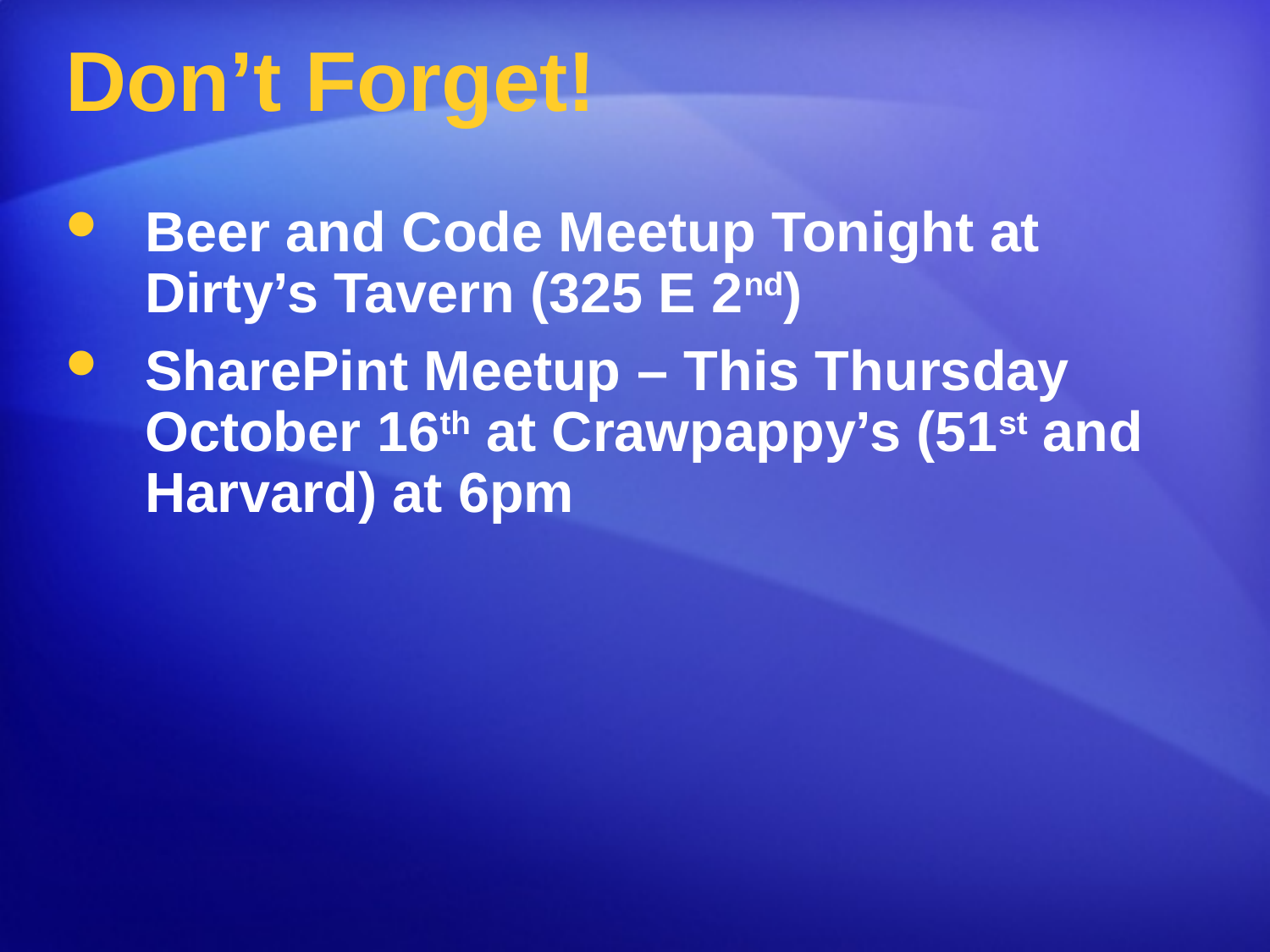

# Don’t Forget!
Beer and Code Meetup Tonight at Dirty’s Tavern (325 E 2nd)
SharePint Meetup – This Thursday October 16th at Crawpappy’s (51st and Harvard) at 6pm